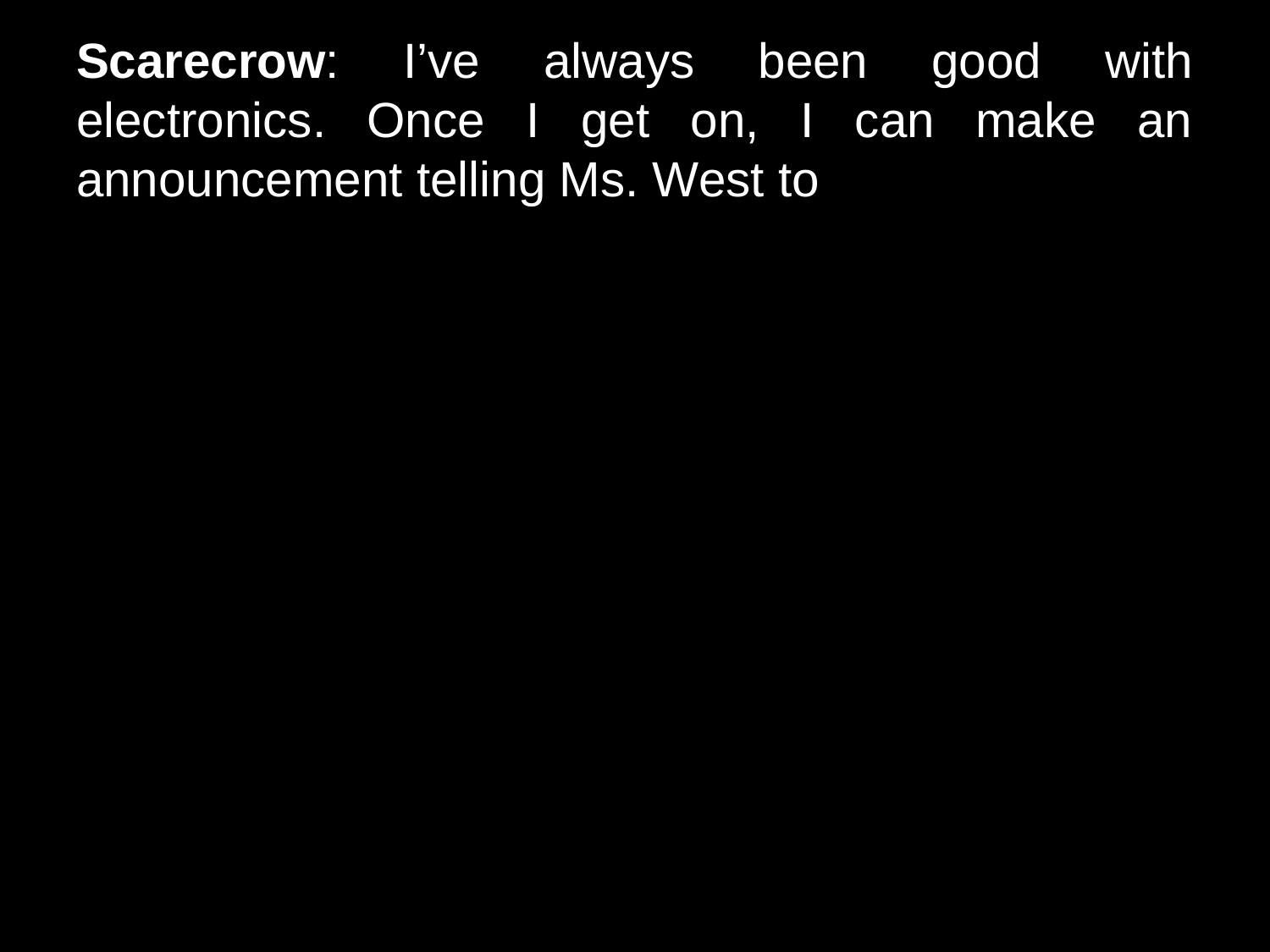

# Scarecrow: I’ve always been good with electronics. Once I get on, I can make an announcement telling Ms. West to